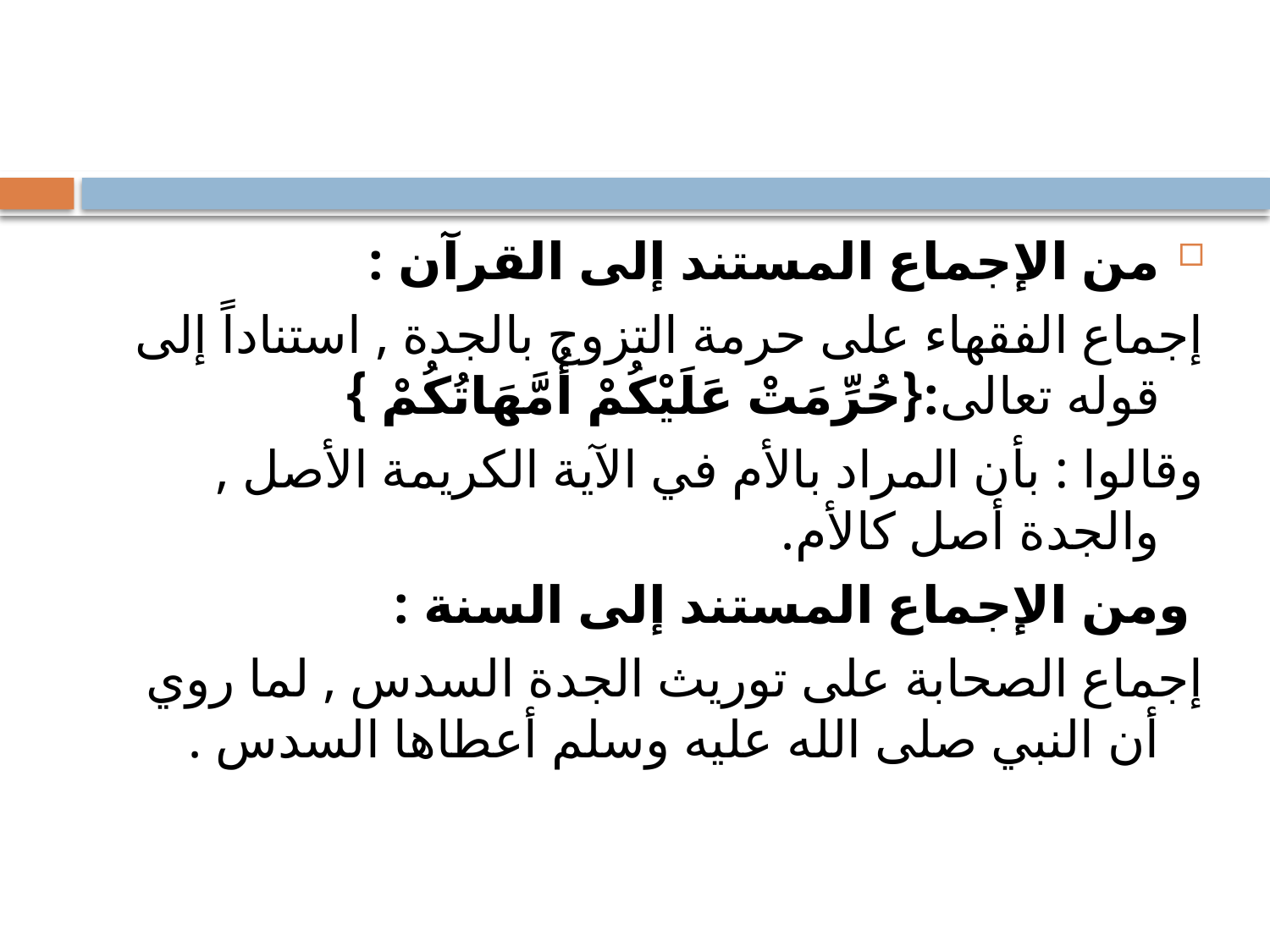

#
من الإجماع المستند إلى القرآن :
إجماع الفقهاء على حرمة التزوج بالجدة , استناداً إلى قوله تعالى:{حُرِّمَتْ عَلَيْكُمْ أُمَّهَاتُكُمْ }
وقالوا : بأن المراد بالأم في الآية الكريمة الأصل , والجدة أصل كالأم.
 ومن الإجماع المستند إلى السنة :
إجماع الصحابة على توريث الجدة السدس , لما روي أن النبي صلى الله عليه وسلم أعطاها السدس .